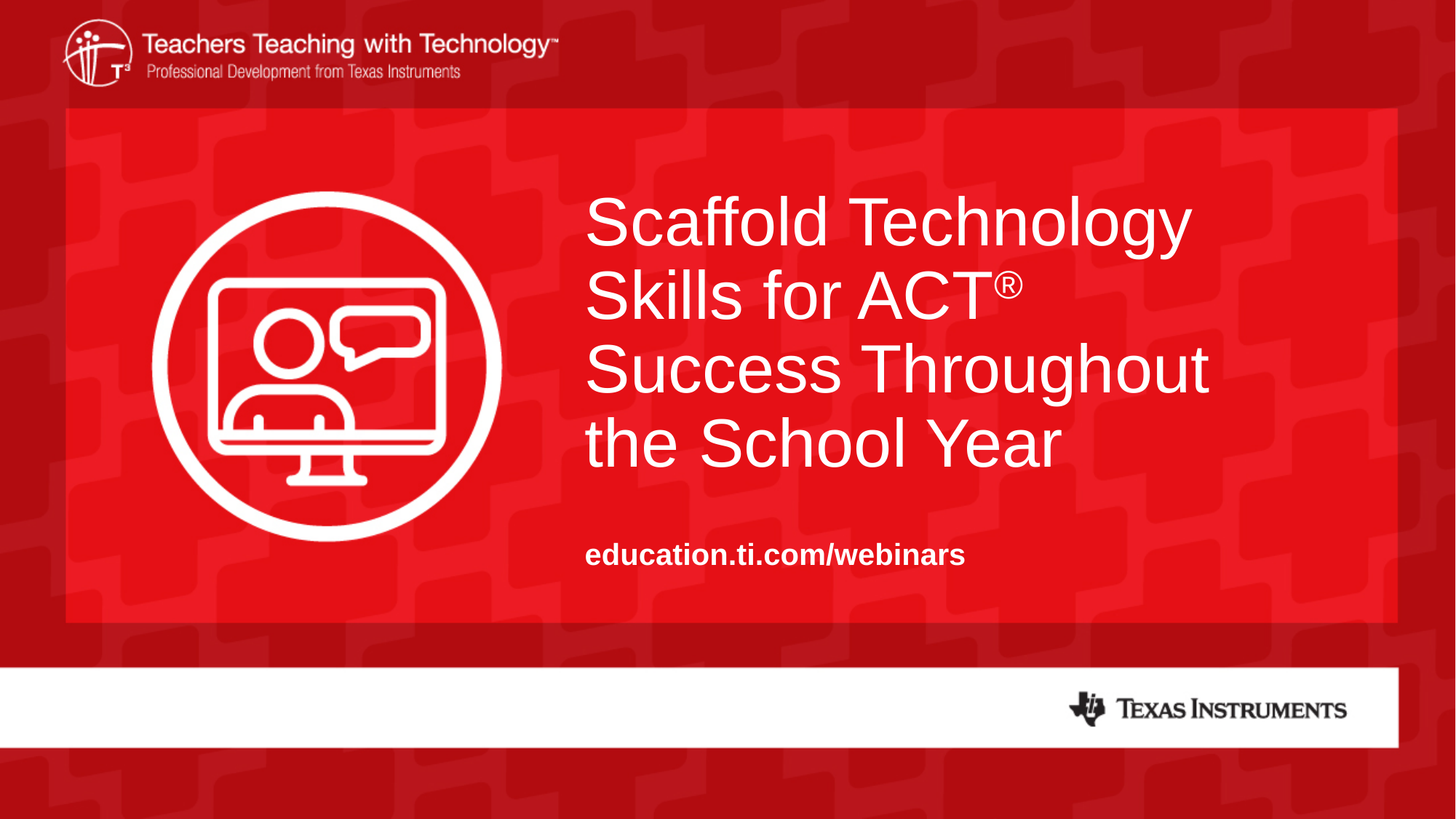

# Scaffold Technology Skills for ACT® Success Throughout the School Year
education.ti.com/webinars